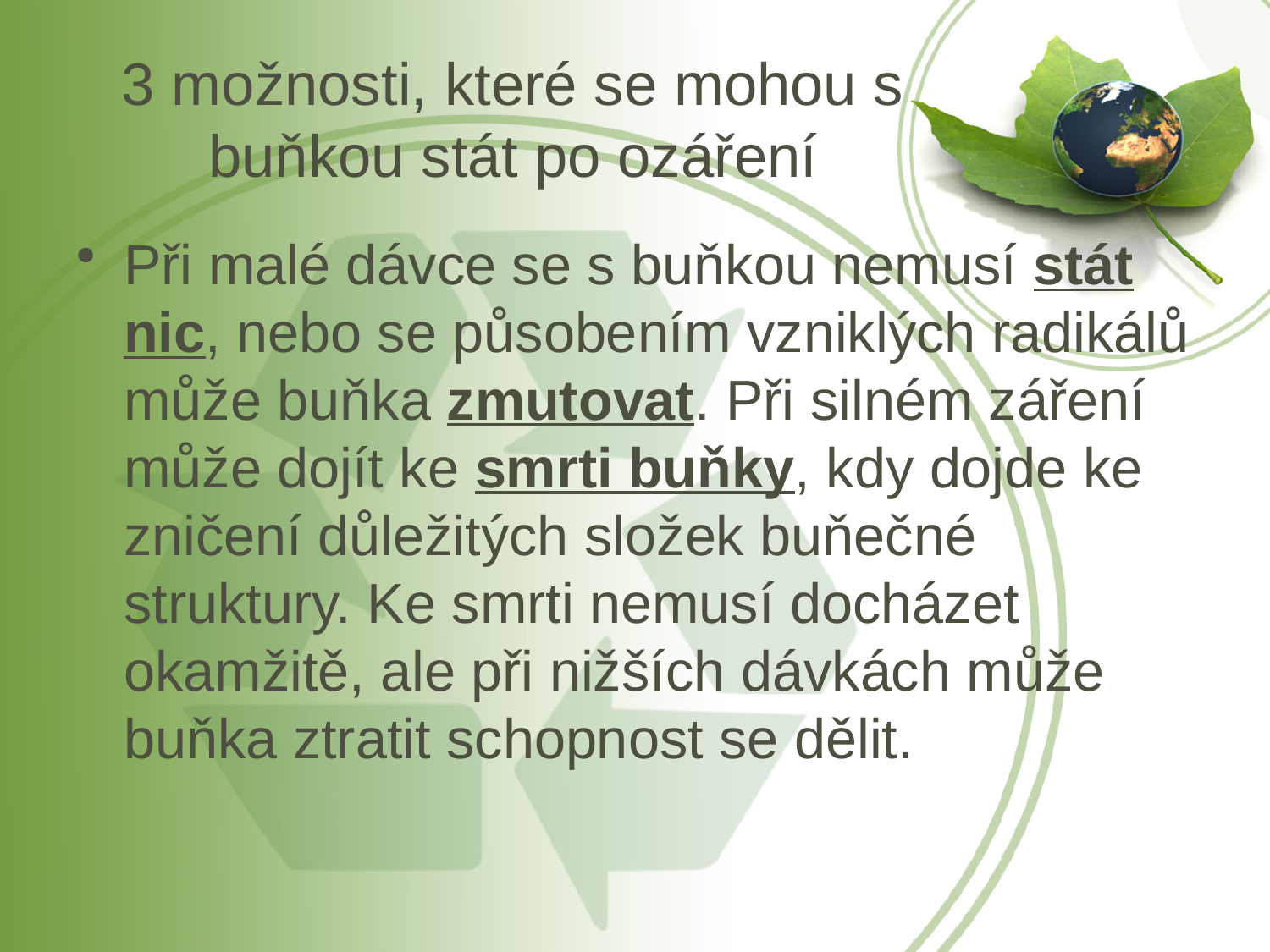

# 3 možnosti, které se mohou s buňkou stát po ozáření
Při malé dávce se s buňkou nemusí stát nic, nebo se působením vzniklých radikálů může buňka zmutovat. Při silném záření může dojít ke smrti buňky, kdy dojde ke zničení důležitých složek buňečné struktury. Ke smrti nemusí docházet okamžitě, ale při nižších dávkách může buňka ztratit schopnost se dělit.